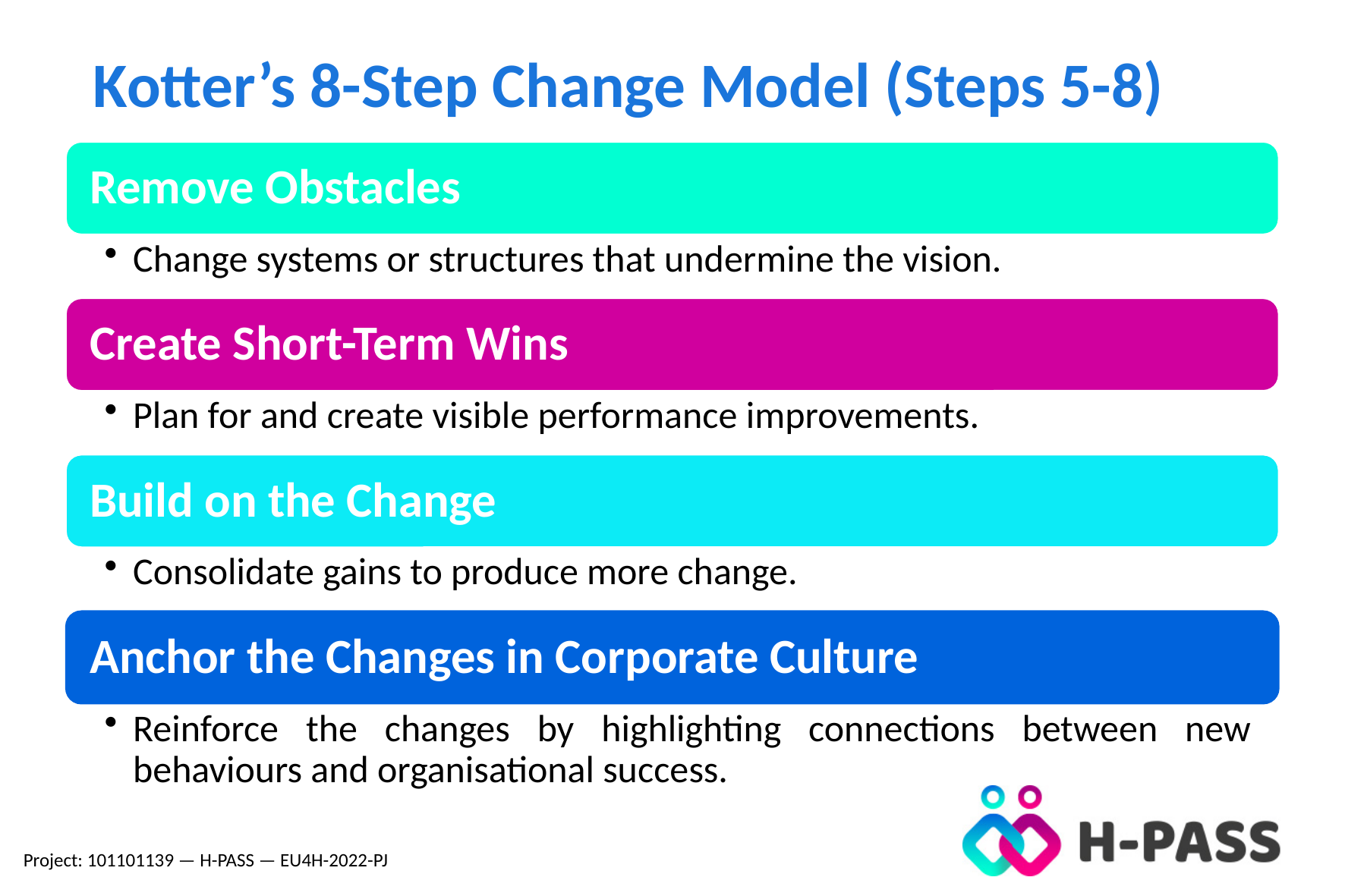

Kotter’s 8-Step Change Model (Steps 5-8)
Remove Obstacles
Change systems or structures that undermine the vision.
Create Short-Term Wins
Plan for and create visible performance improvements.
Build on the Change
Consolidate gains to produce more change.
Anchor the Changes in Corporate Culture
Reinforce the changes by highlighting connections between new behaviours and organisational success.
Project: 101101139 — H-PASS — EU4H-2022-PJ